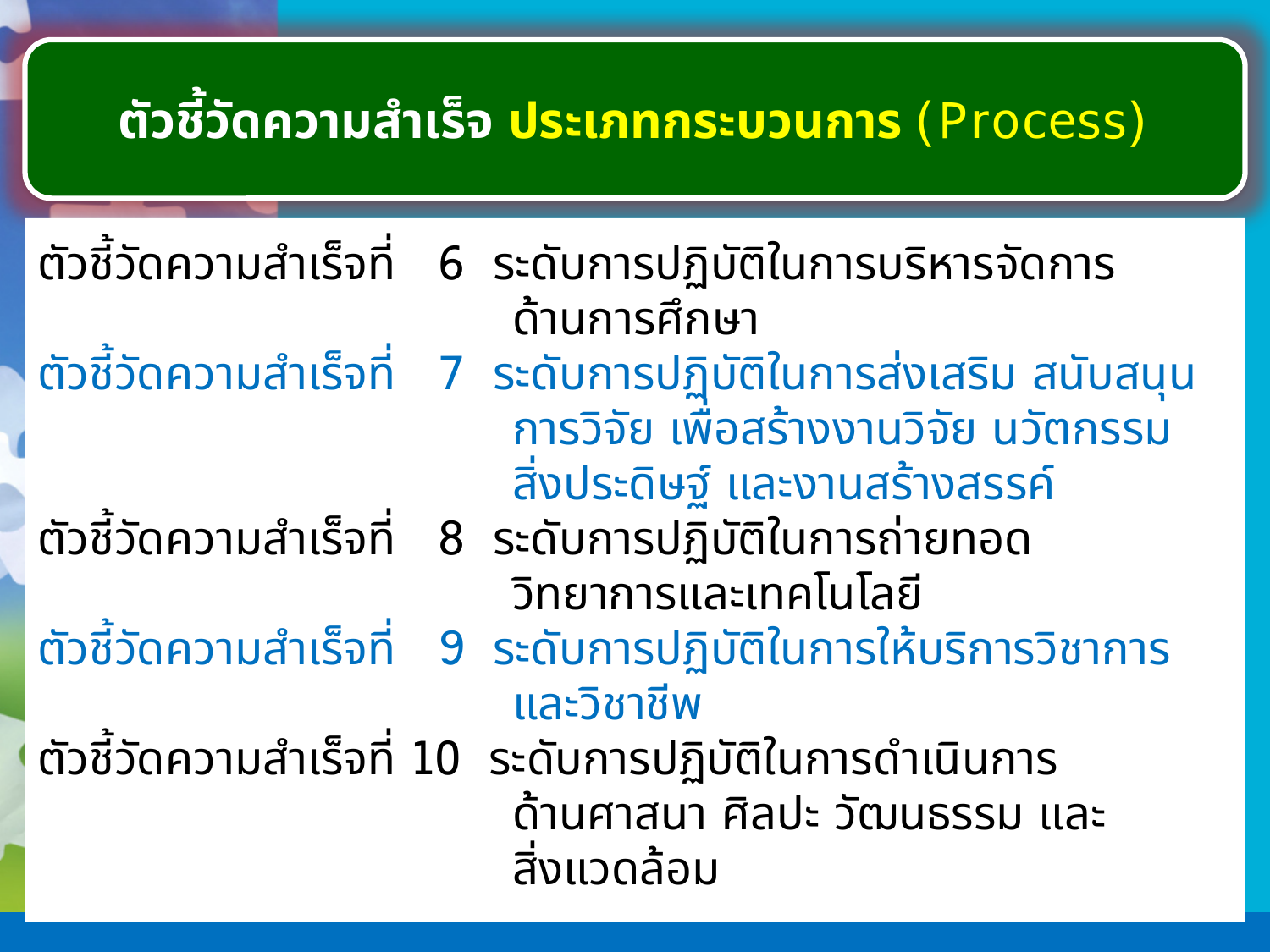

ตัวชี้วัดความสำเร็จ ประเภทกระบวนการ (Process)

ตัวชี้วัดความสำเร็จที่   6  ระดับการปฏิบัติในการบริหารจัดการ
                                 ด้านการศึกษา
ตัวชี้วัดความสำเร็จที่   7  ระดับการปฏิบัติในการส่งเสริม สนับสนุน
                                 การวิจัย เพื่อสร้างงานวิจัย นวัตกรรม
                                 สิ่งประดิษฐ์ และงานสร้างสรรค์
ตัวชี้วัดความสำเร็จที่   8  ระดับการปฏิบัติในการถ่ายทอด
                                 วิทยาการและเทคโนโลยี
ตัวชี้วัดความสำเร็จที่   9  ระดับการปฏิบัติในการให้บริการวิชาการ
                                 และวิชาชีพ
ตัวชี้วัดความสำเร็จที่ 10  ระดับการปฏิบัติในการดำเนินการ
                                 ด้านศาสนา ศิลปะ วัฒนธรรม และ
                                 สิ่งแวดล้อม

การประกันคุณภาพ สถาบันภาคกลาง 2 (27-28 เม.ย. 60)
30